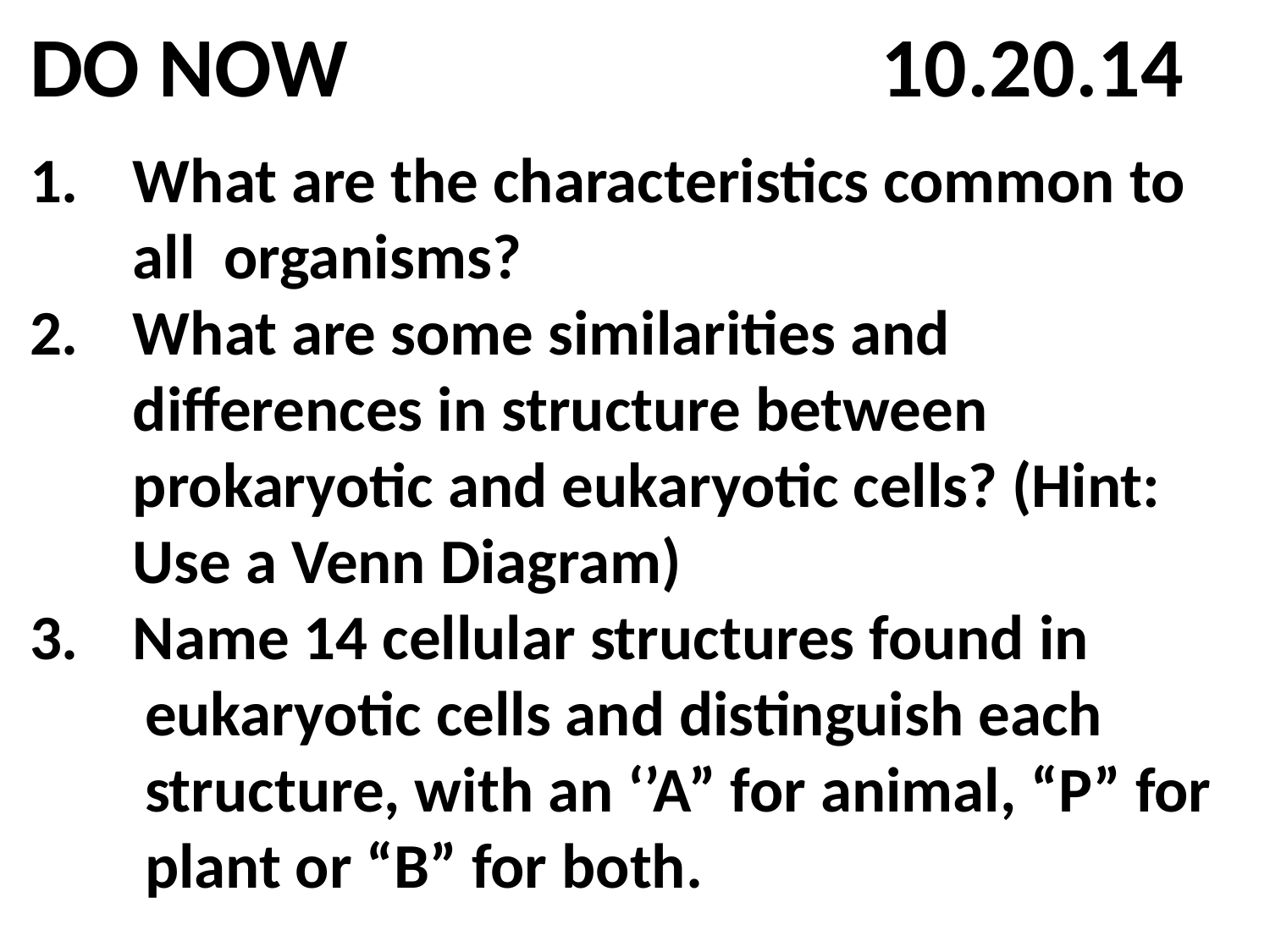

DO NOW                            10.20.14

What are the characteristics common to all  organisms?
What are some similarities and differences in structure between prokaryotic and eukaryotic cells? (Hint: Use a Venn Diagram)
Name 14 cellular structures found in
        eukaryotic cells and distinguish each
        structure, with an ‘’A” for animal, “P” for
        plant or “B” for both.